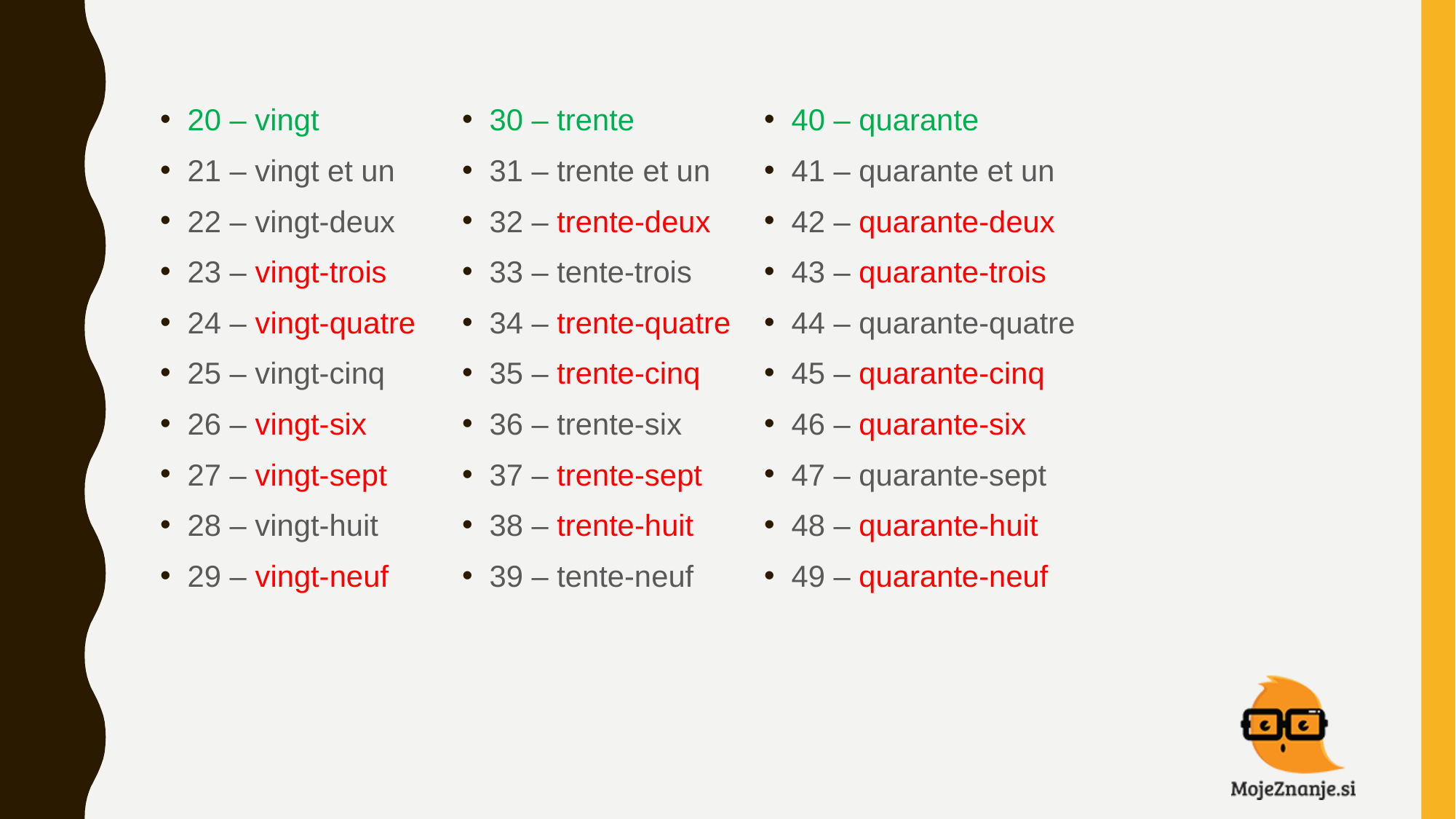

20 – vingt
21 – vingt et un
22 – vingt-deux
23 – vingt-trois
24 – vingt-quatre
25 – vingt-cinq
26 – vingt-six
27 – vingt-sept
28 – vingt-huit
29 – vingt-neuf
30 – trente
31 – trente et un
32 – trente-deux
33 – tente-trois
34 – trente-quatre
35 – trente-cinq
36 – trente-six
37 – trente-sept
38 – trente-huit
39 – tente-neuf

40 – quarante
41 – quarante et un
42 – quarante-deux
43 – quarante-trois
44 – quarante-quatre
45 – quarante-cinq
46 – quarante-six
47 – quarante-sept
48 – quarante-huit
49 – quarante-neuf